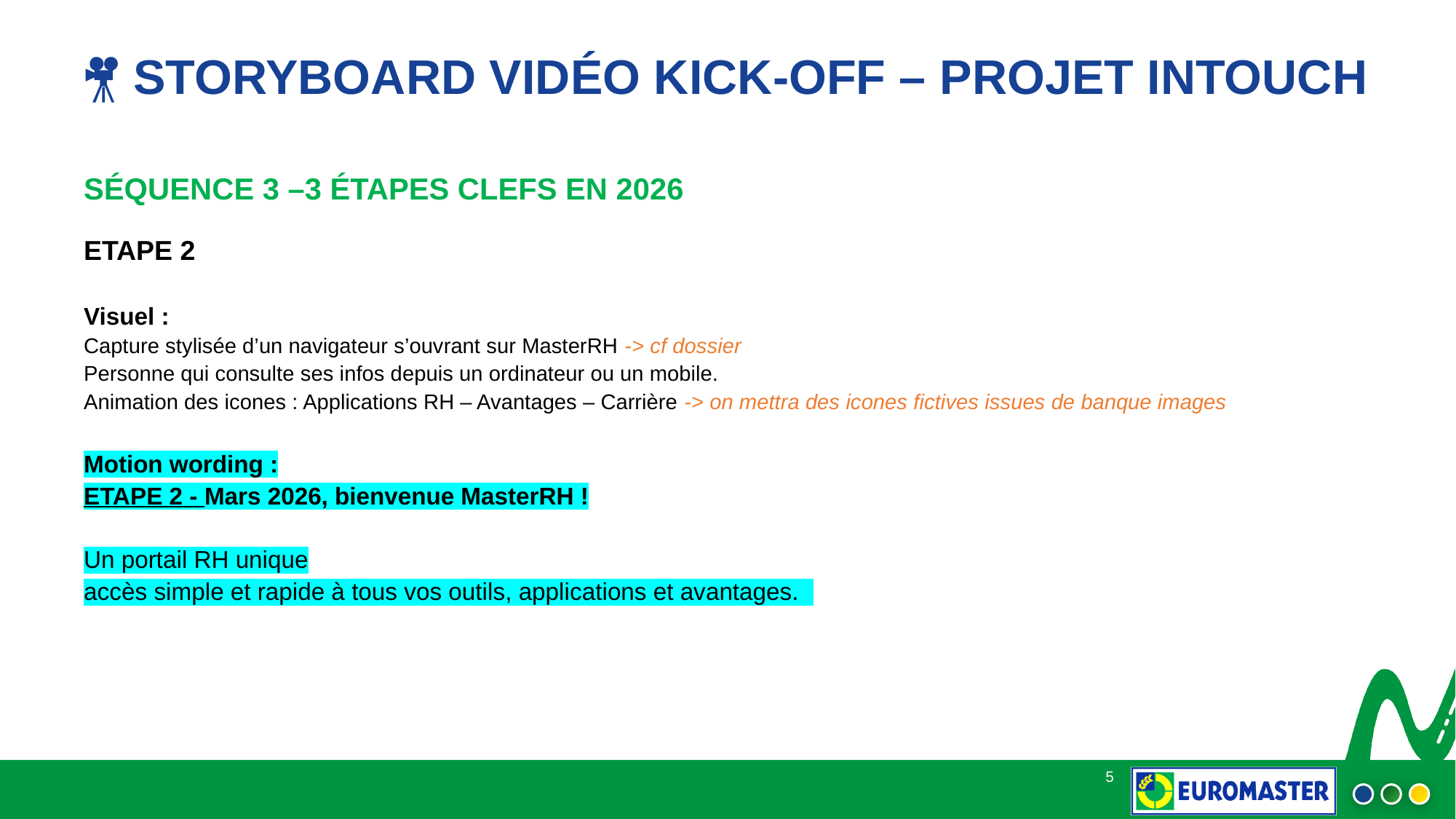

# 🎥 STORYBOARD VIDÉO KICK-OFF – PROJET INTOUCH
SÉQUENCE 3 –3 ÉTAPES CLEFS EN 2026

ETAPE 2

Visuel :
Capture stylisée d’un navigateur s’ouvrant sur MasterRH -> cf dossier
Personne qui consulte ses infos depuis un ordinateur ou un mobile.
Animation des icones : Applications RH – Avantages – Carrière -> on mettra des icones fictives issues de banque images

Motion wording :
ETAPE 2 - Mars 2026, bienvenue MasterRH !

Un portail RH unique
accès simple et rapide à tous vos outils, applications et avantages.

5